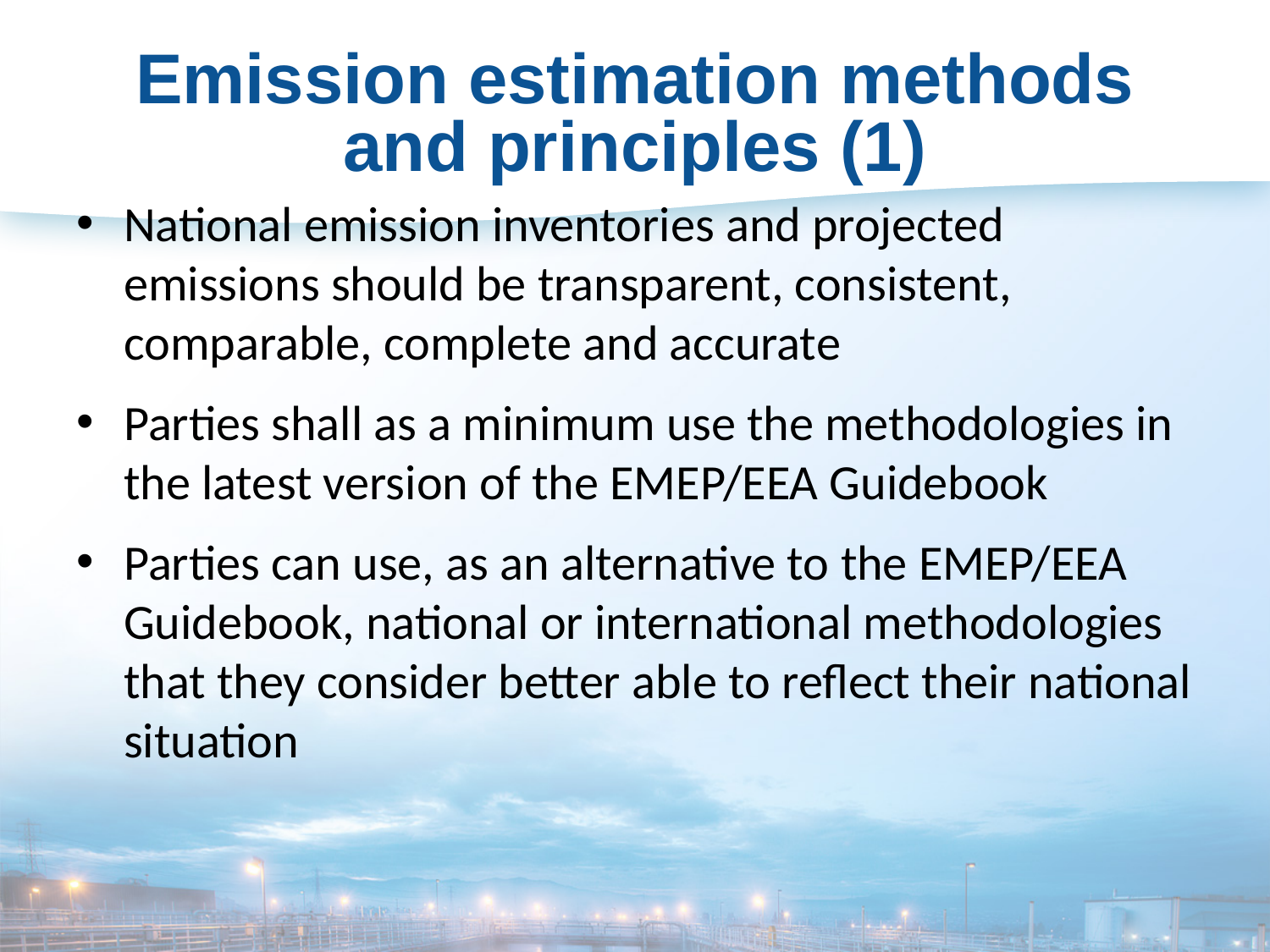

# Emission estimation methods and principles (1)
National emission inventories and projected emissions should be transparent, consistent, comparable, complete and accurate
Parties shall as a minimum use the methodologies in the latest version of the EMEP/EEA Guidebook
Parties can use, as an alternative to the EMEP/EEA Guidebook, national or international methodologies that they consider better able to reflect their national situation